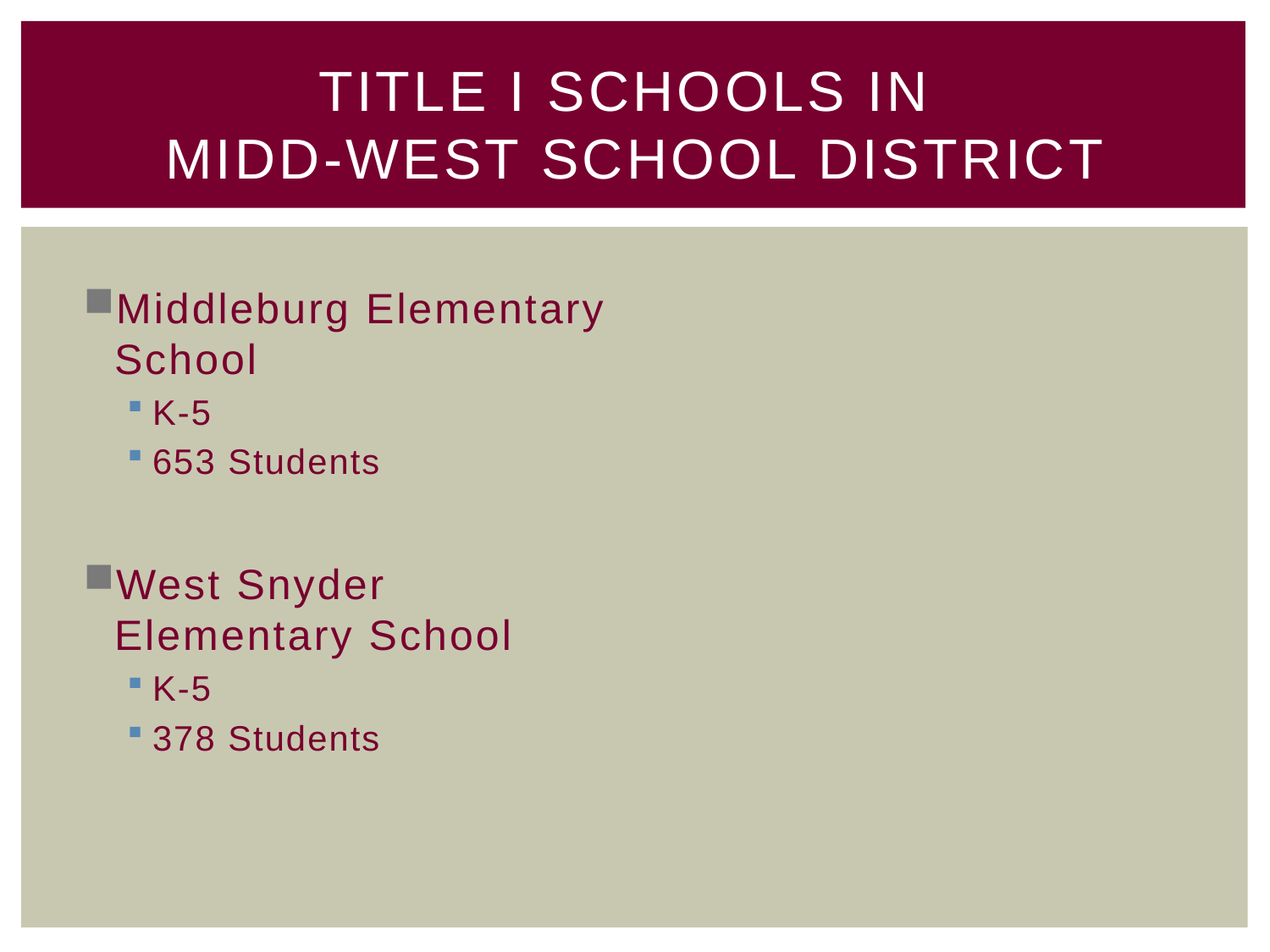

# Title I Schools in Midd-West School district

Middleburg Elementary School
K-5
653 Students

West Snyder Elementary School
K-5
378 Students